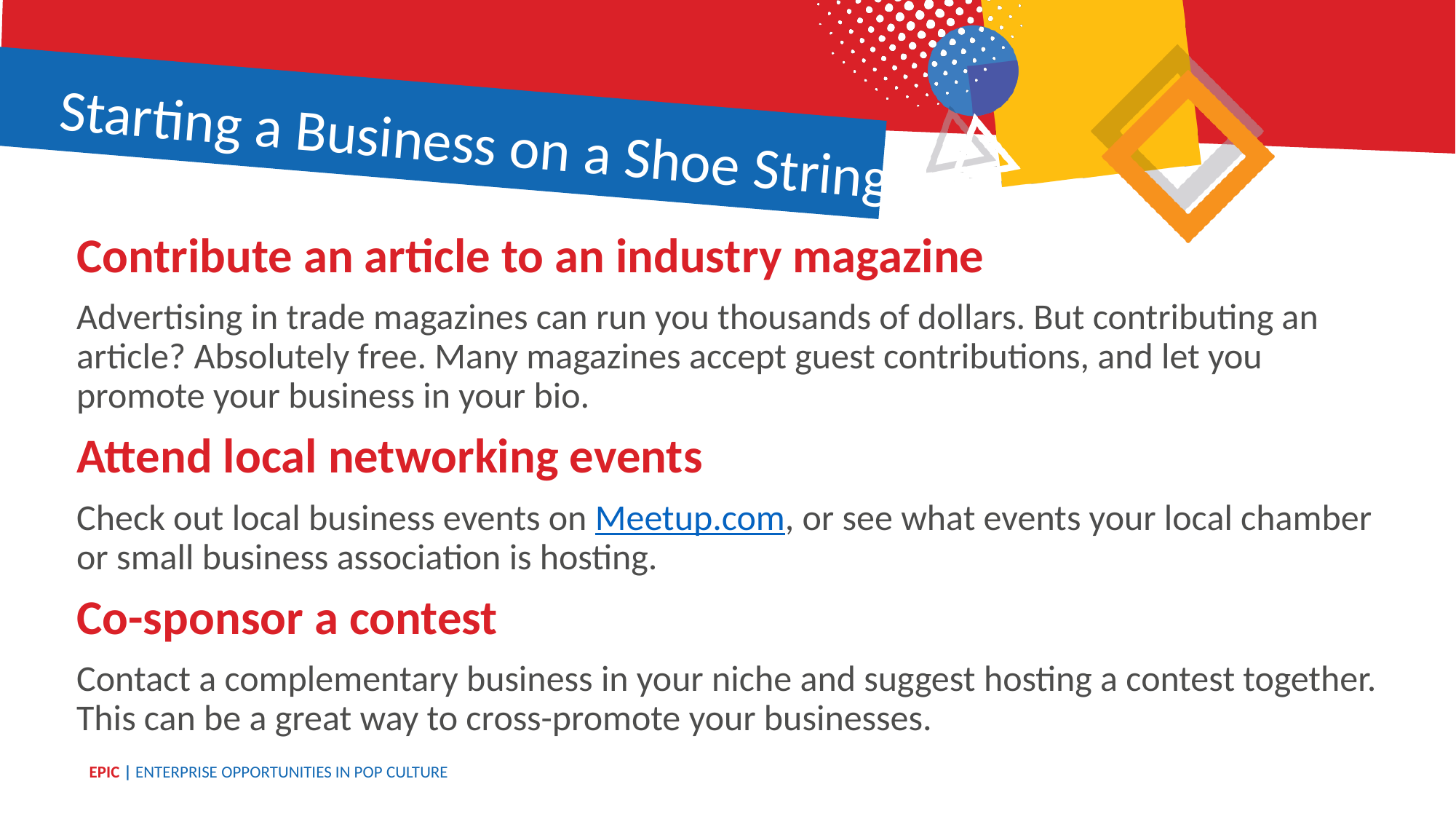

Starting a Business on a Shoe String

Contribute an article to an industry magazine
Advertising in trade magazines can run you thousands of dollars. But contributing an article? Absolutely free. Many magazines accept guest contributions, and let you promote your business in your bio.
Attend local networking events
Check out local business events on Meetup.com, or see what events your local chamber or small business association is hosting.
Co-sponsor a contest
Contact a complementary business in your niche and suggest hosting a contest together. This can be a great way to cross-promote your businesses.